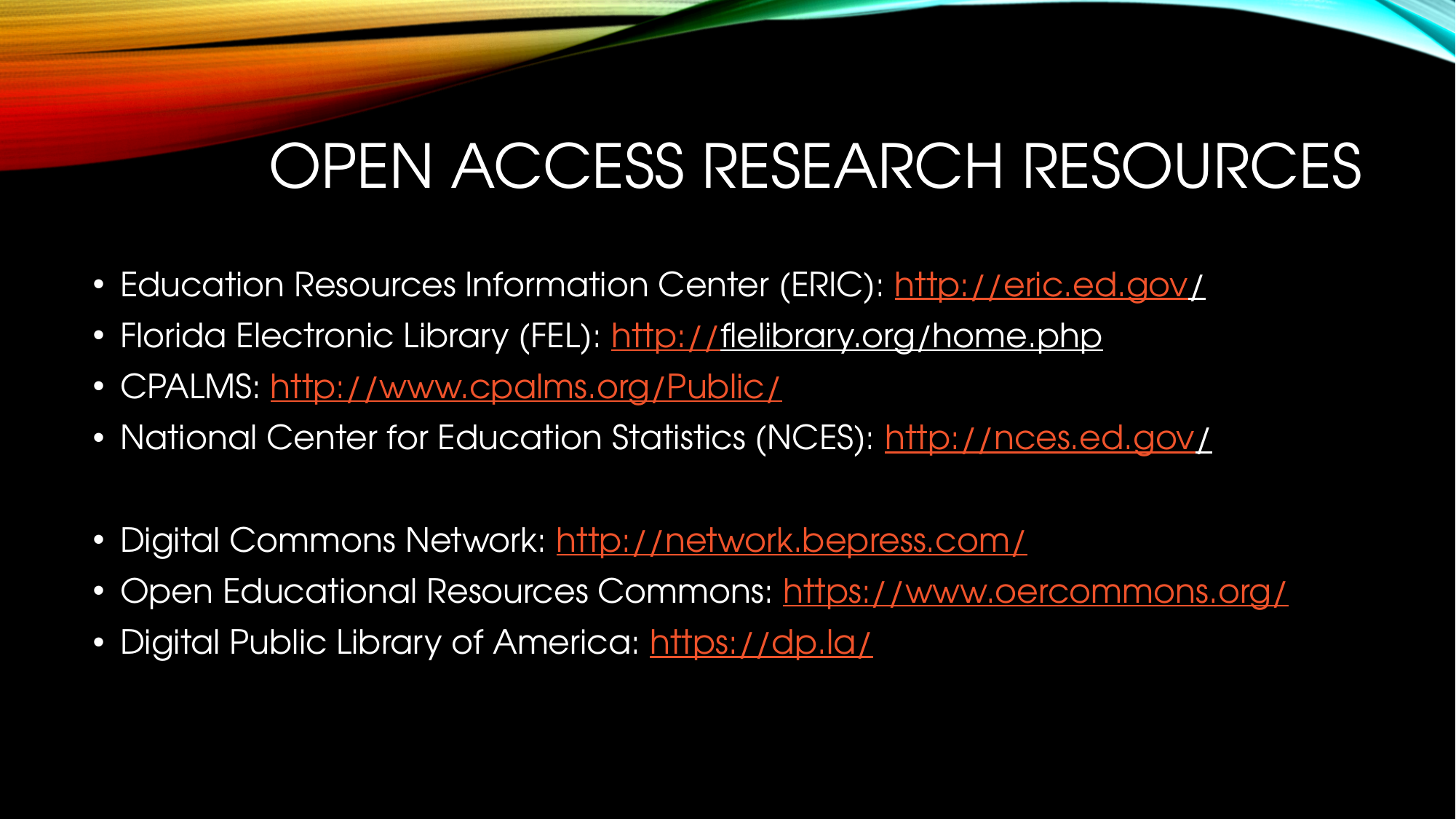

# Open Access Research Resources
Education Resources Information Center (ERIC): http://eric.ed.gov/
Florida Electronic Library (FEL): http://flelibrary.org/home.php
CPALMS: http://www.cpalms.org/Public/
National Center for Education Statistics (NCES): http://nces.ed.gov/

Digital Commons Network: http://network.bepress.com/
Open Educational Resources Commons: https://www.oercommons.org/
Digital Public Library of America: https://dp.la/